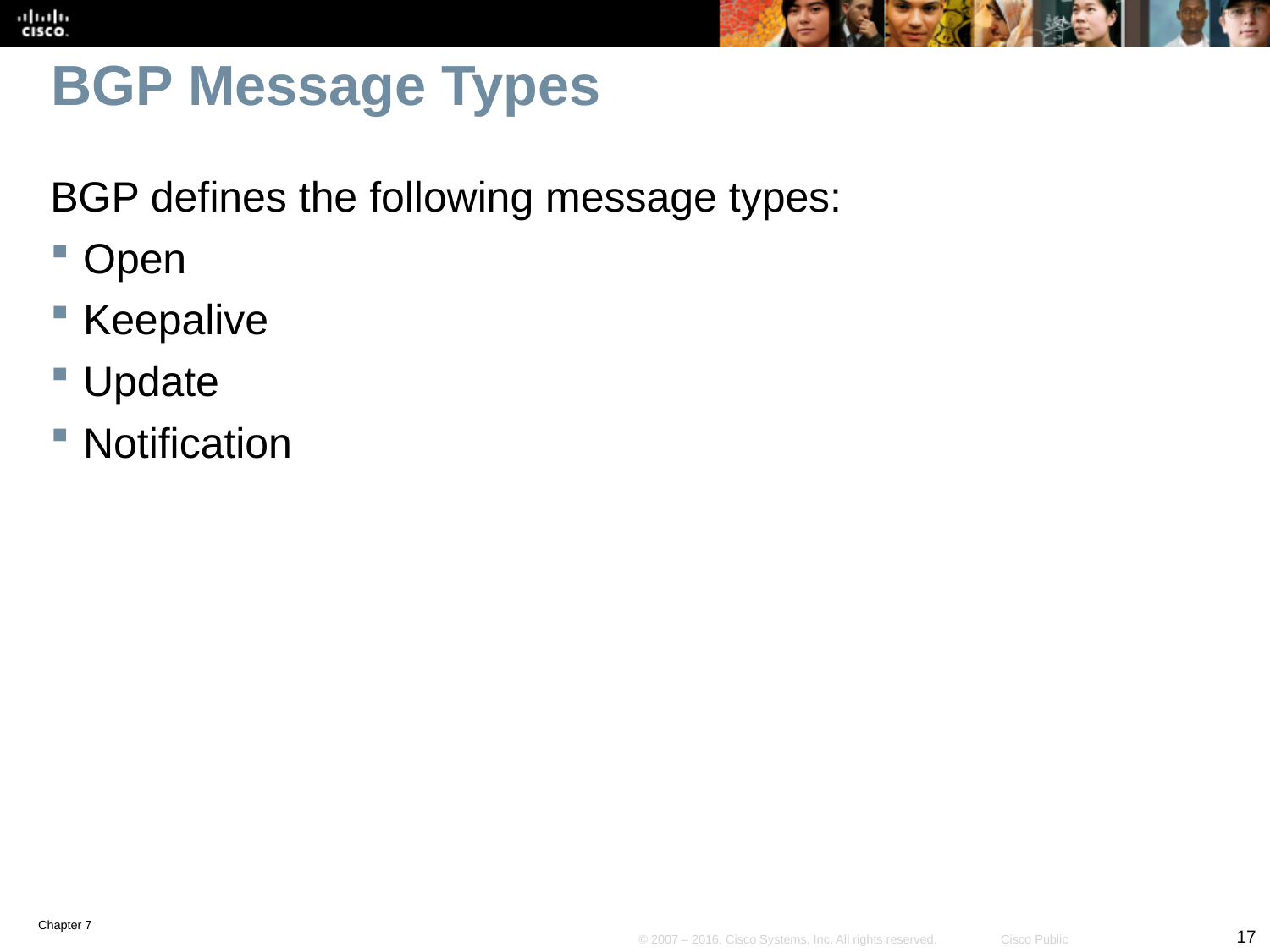

# BGP Message Types
BGP defines the following message types:
Open
Keepalive
Update
Notification